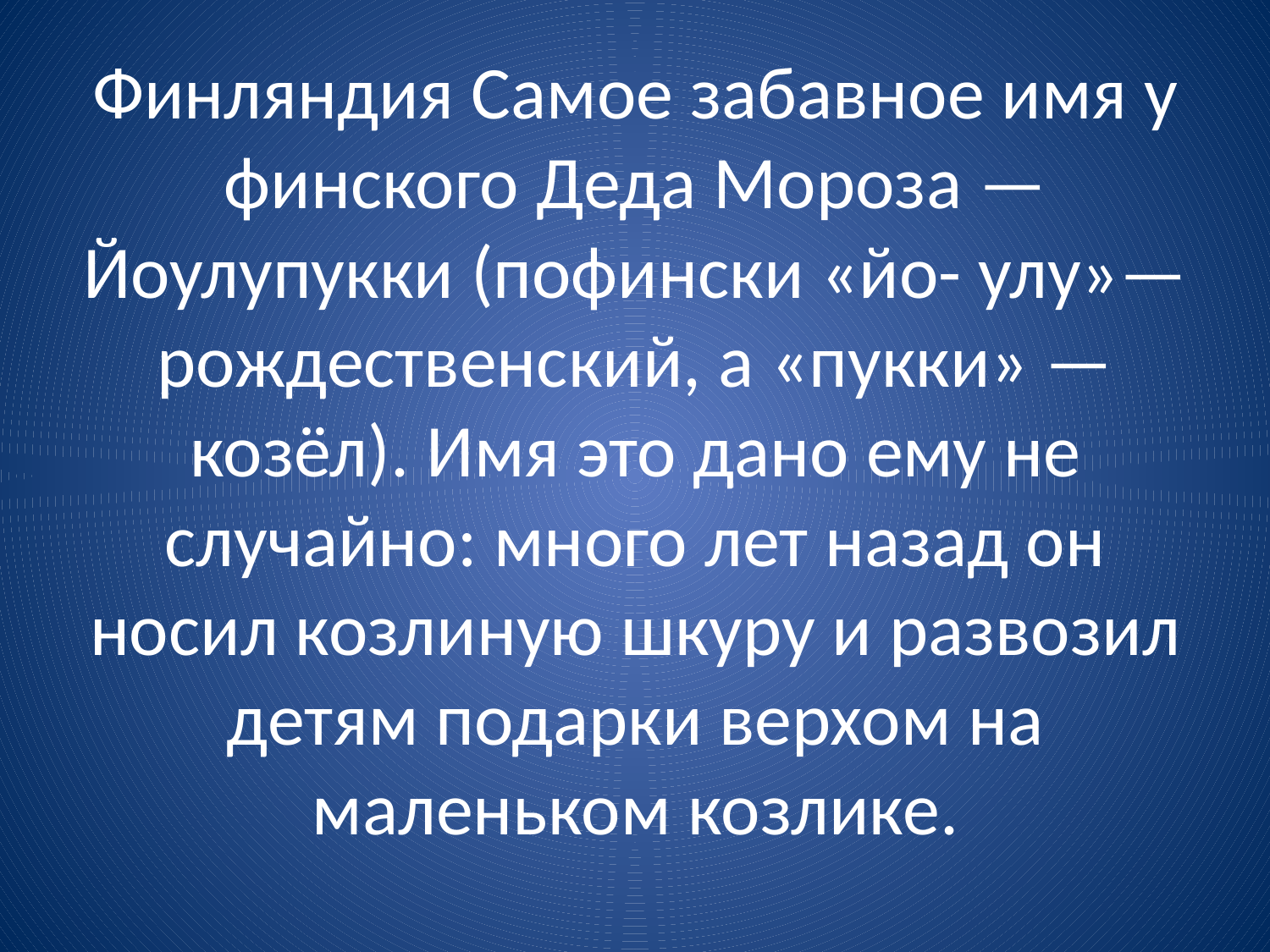

# Финляндия Самое забавное имя у финского Деда Мороза — Йоулупукки (пофински «йо- улу»— рождественский, а «пукки» — козёл). Имя это дано ему не случайно: много лет назад он носил козлиную шкуру и развозил детям подарки верхом на маленьком козлике.